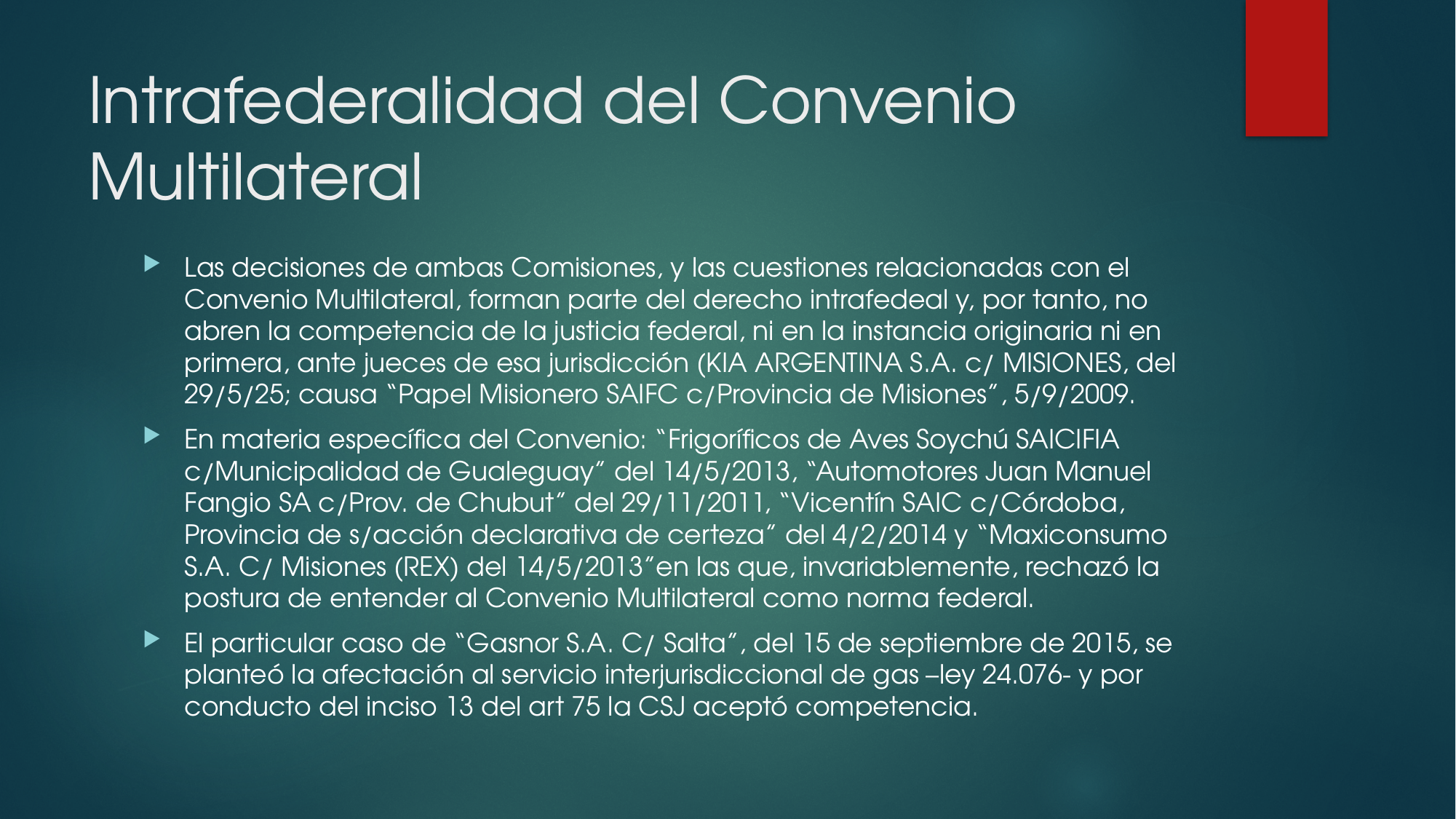

# Intrafederalidad del Convenio Multilateral
Las decisiones de ambas Comisiones, y las cuestiones relacionadas con el Convenio Multilateral, forman parte del derecho intrafedeal y, por tanto, no abren la competencia de la justicia federal, ni en la instancia originaria ni en primera, ante jueces de esa jurisdicción (KIA ARGENTINA S.A. c/ MISIONES, del 29/5/25; causa “Papel Misionero SAIFC c/Provincia de Misiones”, 5/9/2009.
En materia específica del Convenio: “Frigoríficos de Aves Soychú SAICIFIA c/Municipalidad de Gualeguay” del 14/5/2013, “Automotores Juan Manuel Fangio SA c/Prov. de Chubut” del 29/11/2011, “Vicentín SAIC c/Córdoba, Provincia de s/acción declarativa de certeza” del 4/2/2014 y “Maxiconsumo S.A. C/ Misiones (REX) del 14/5/2013”en las que, invariablemente, rechazó la postura de entender al Convenio Multilateral como norma federal.
El particular caso de “Gasnor S.A. C/ Salta”, del 15 de septiembre de 2015, se planteó la afectación al servicio interjurisdiccional de gas –ley 24.076- y por conducto del inciso 13 del art 75 la CSJ aceptó competencia.